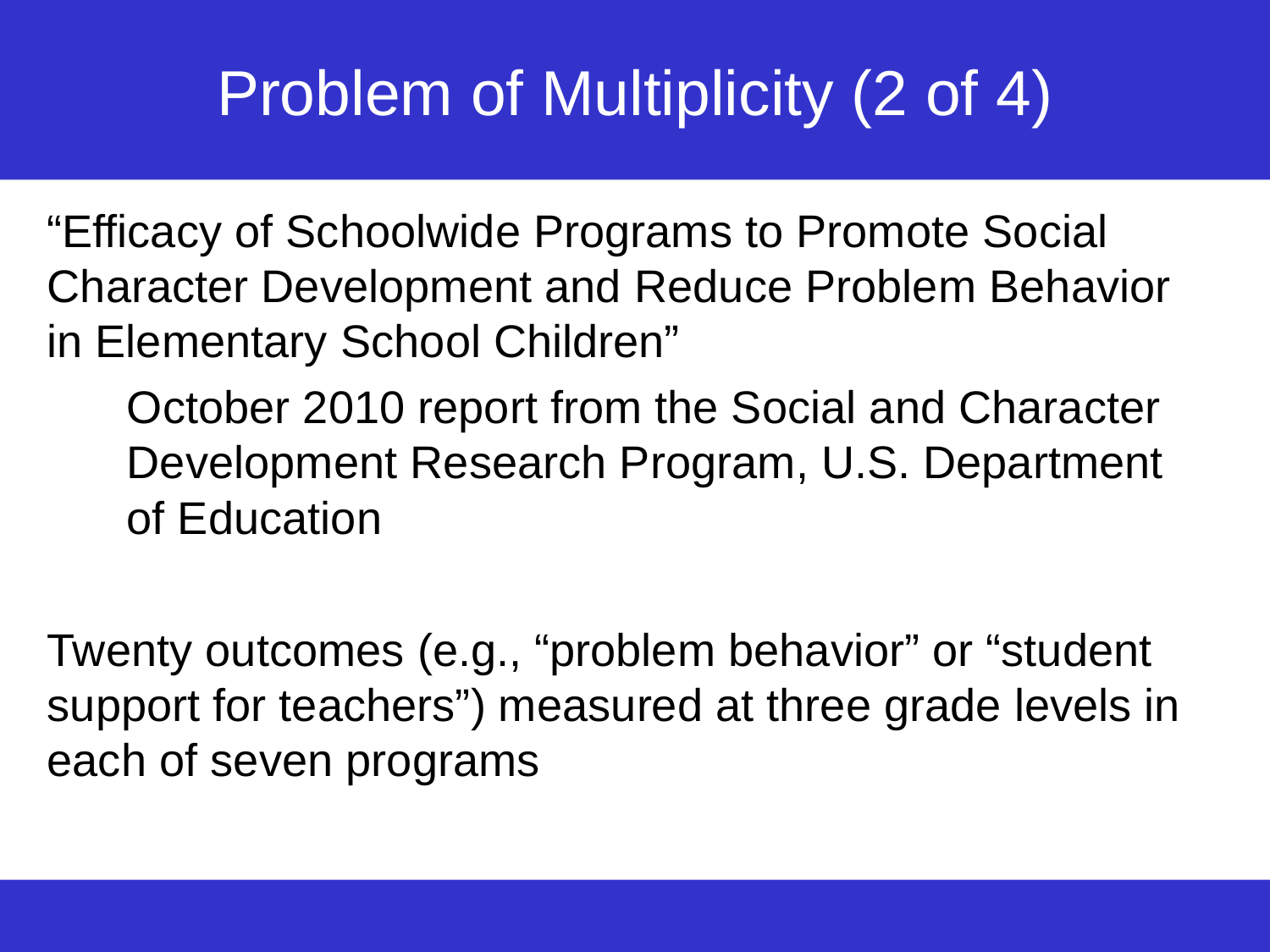

# Problem of Multiplicity (2 of 4)
“Efficacy of Schoolwide Programs to Promote Social Character Development and Reduce Problem Behavior in Elementary School Children”
October 2010 report from the Social and Character Development Research Program, U.S. Department of Education

Twenty outcomes (e.g., “problem behavior” or “student support for teachers”) measured at three grade levels in each of seven programs